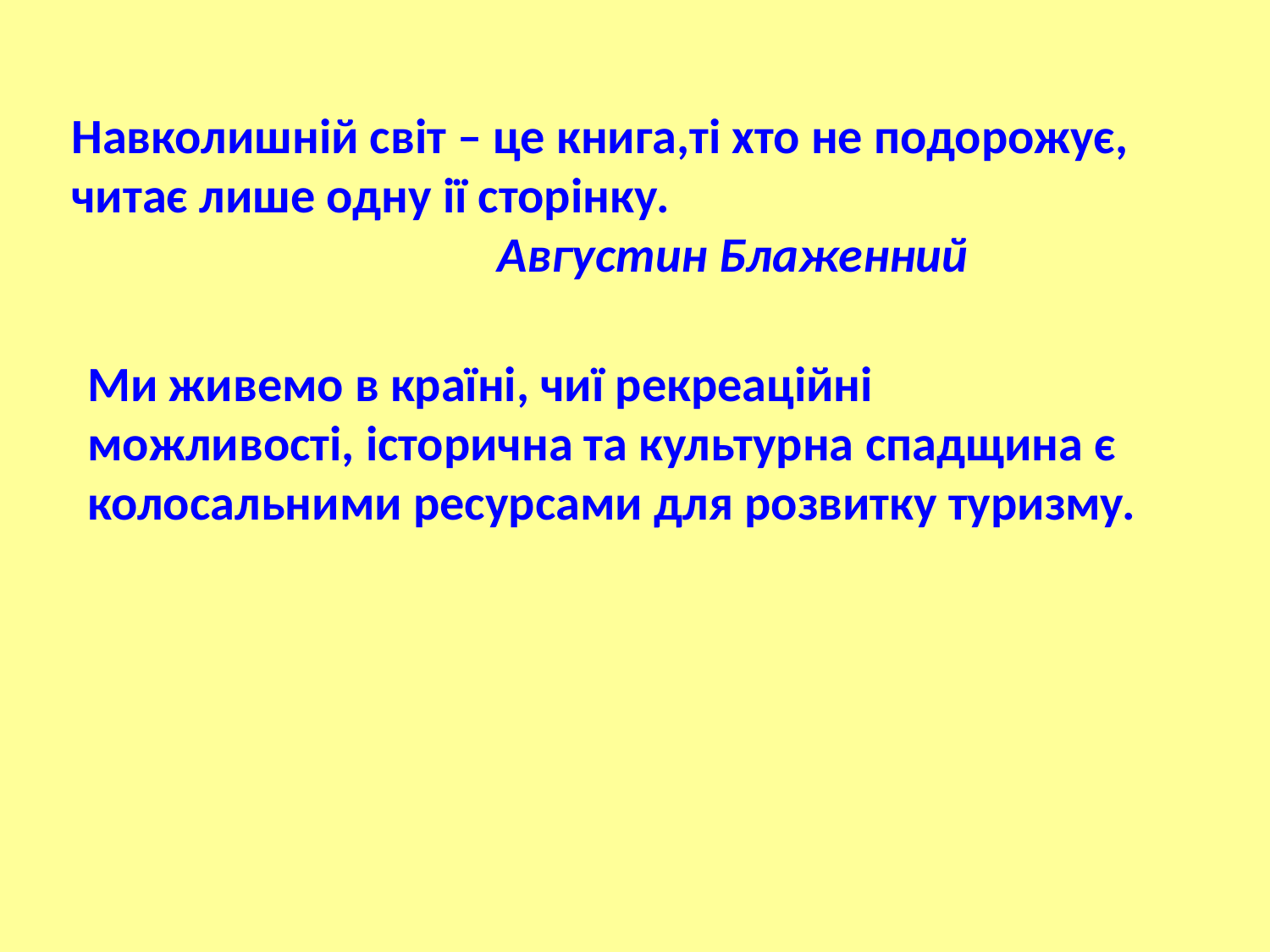

# Навколишній світ – це книга,ті хто не подорожує, читає лише одну ії сторінку. Августин Блаженний
Ми живемо в країні, чиї рекреаційні можливості, історична та культурна спадщина є колосальними ресурсами для розвитку туризму.